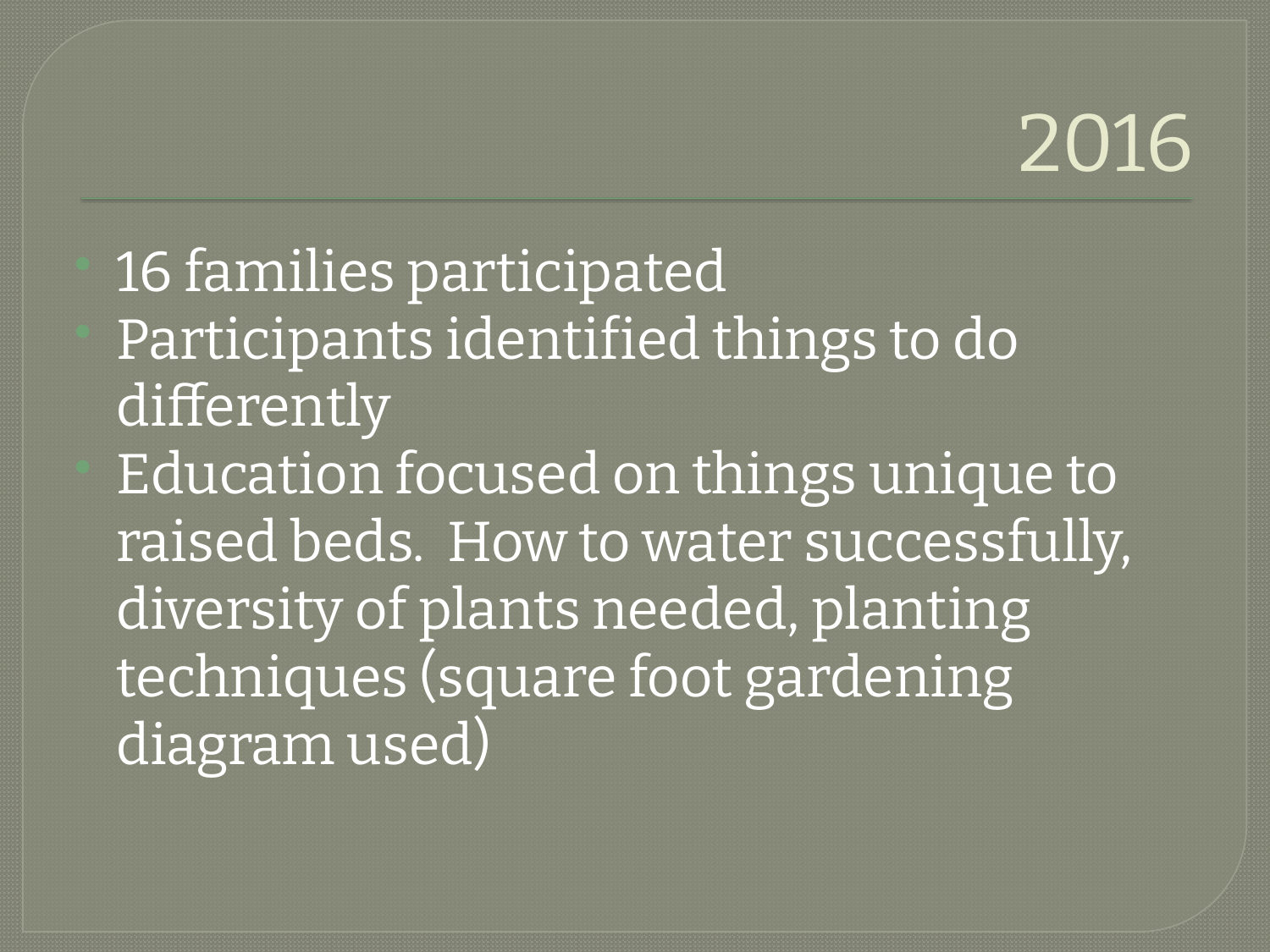

# 2016
16 families participated
Participants identified things to do differently
Education focused on things unique to raised beds.  How to water successfully, diversity of plants needed, planting techniques (square foot gardening diagram used)